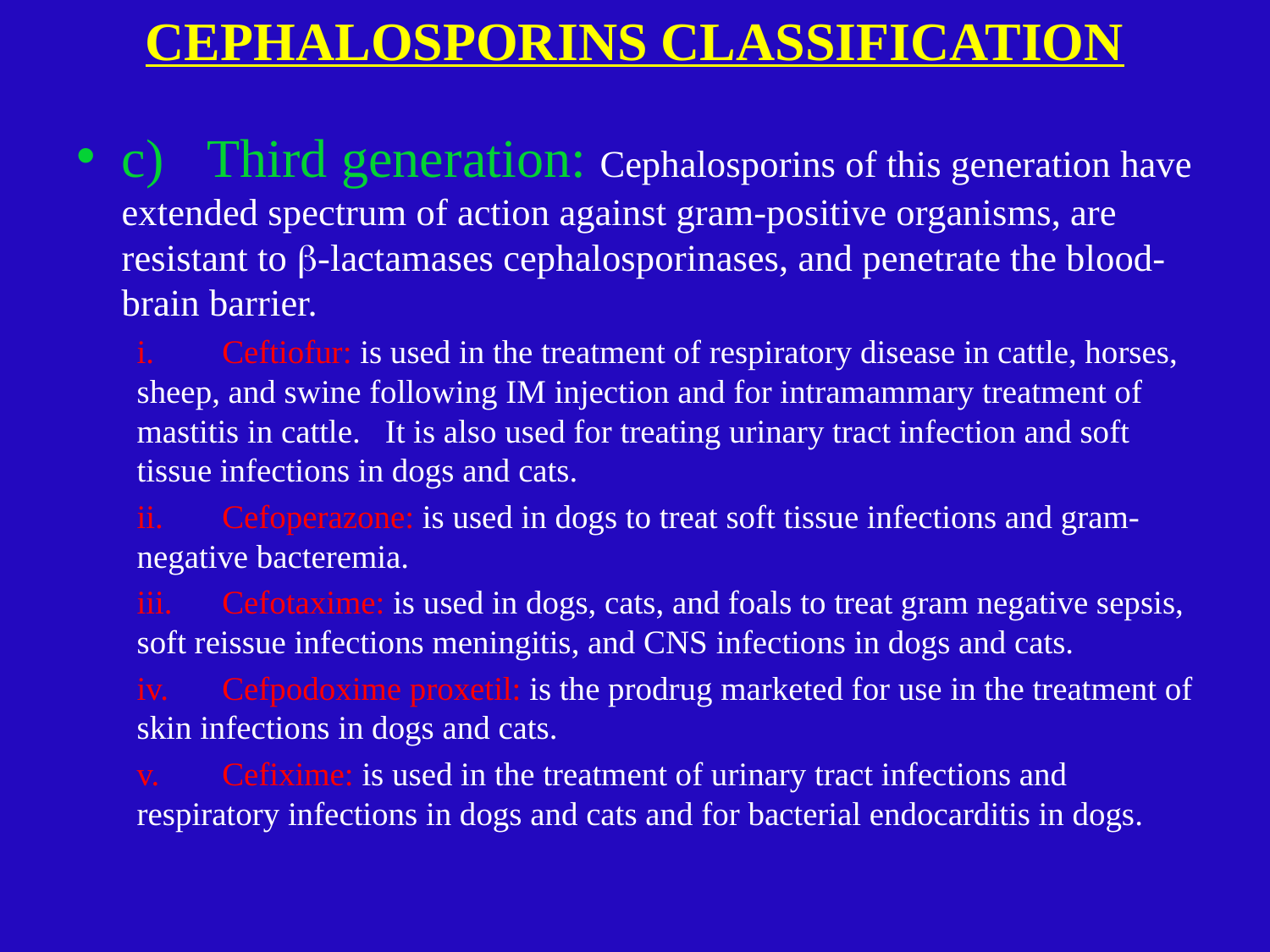

# CEPHALOSPORINS CLASSIFICATION
c)	Third generation: Cephalosporins of this generation have extended spectrum of action against gram-positive organisms, are resistant to β-lactamases cephalosporinases, and penetrate the blood-brain barrier.
i.	Ceftiofur: is used in the treatment of respiratory disease in cattle, horses, sheep, and swine following IM injection and for intramammary treatment of mastitis in cattle.   It is also used for treating urinary tract infection and soft tissue infections in dogs and cats.
ii.	Cefoperazone: is used in dogs to treat soft tissue infections and gram-negative bacteremia.
iii.	Cefotaxime: is used in dogs, cats, and foals to treat gram negative sepsis, soft reissue infections meningitis, and CNS infections in dogs and cats.
iv.	Cefpodoxime proxetil: is the prodrug marketed for use in the treatment of skin infections in dogs and cats.
v.	Cefixime: is used in the treatment of urinary tract infections and respiratory infections in dogs and cats and for bacterial endocarditis in dogs.